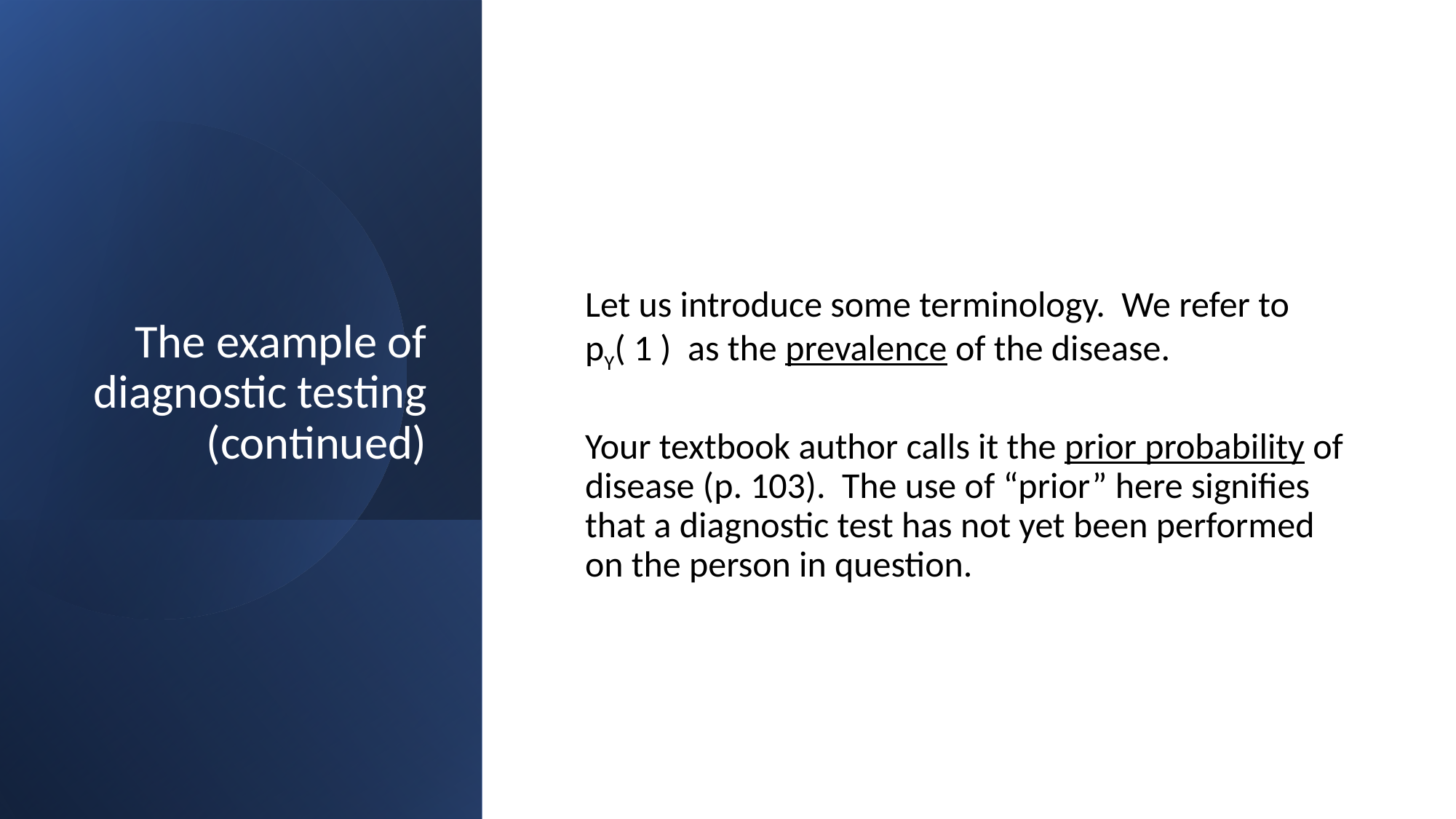

# The example of diagnostic testing (continued)

Let us introduce some terminology.  We refer to  pY( 1 )  as the prevalence of the disease.

Your textbook author calls it the prior probability of disease (p. 103).  The use of “prior” here signifies that a diagnostic test has not yet been performed on the person in question.